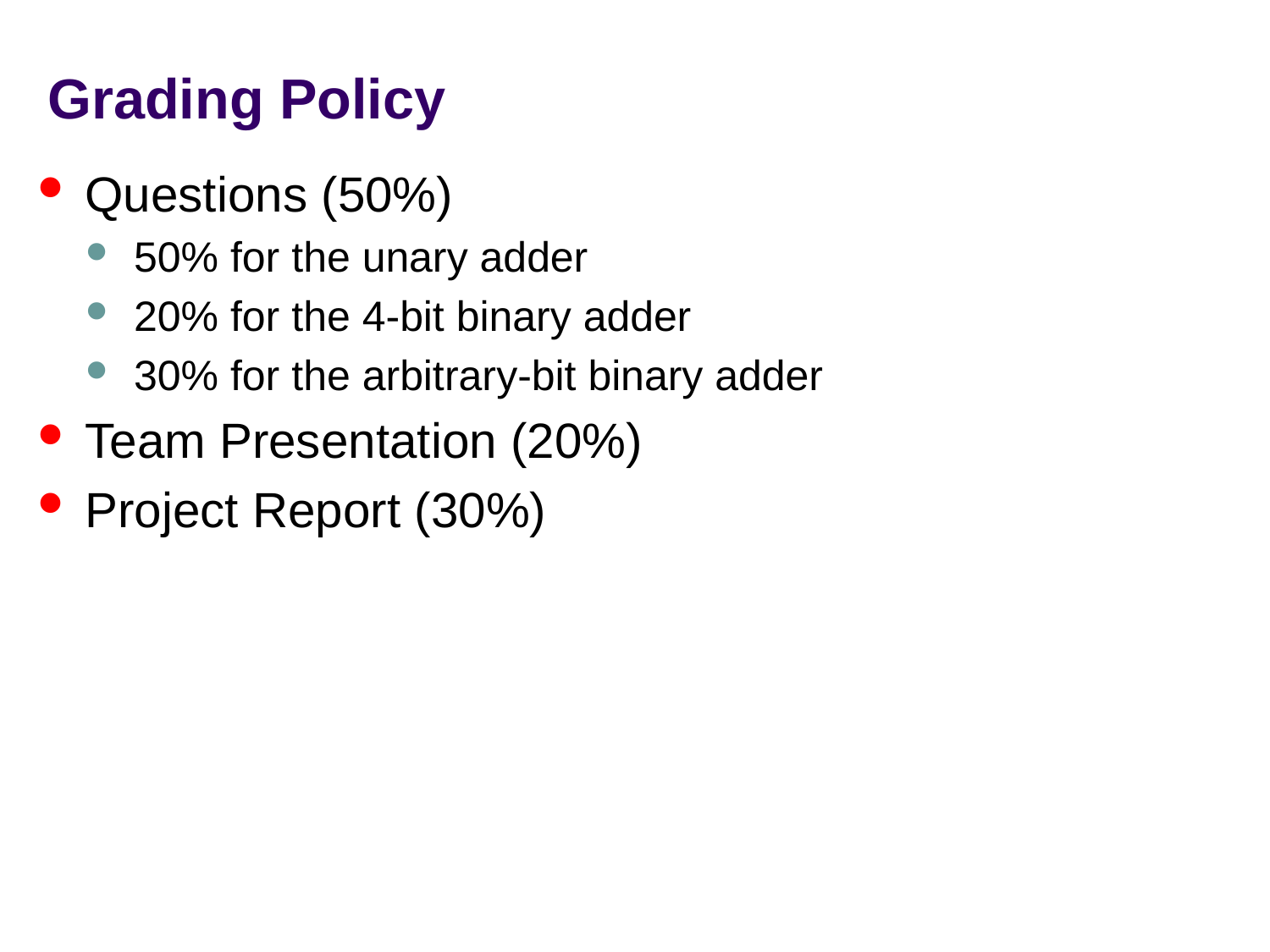

# Grading Policy
Questions (50%)
50% for the unary adder
20% for the 4-bit binary adder
30% for the arbitrary-bit binary adder
Team Presentation (20%)
Project Report (30%)